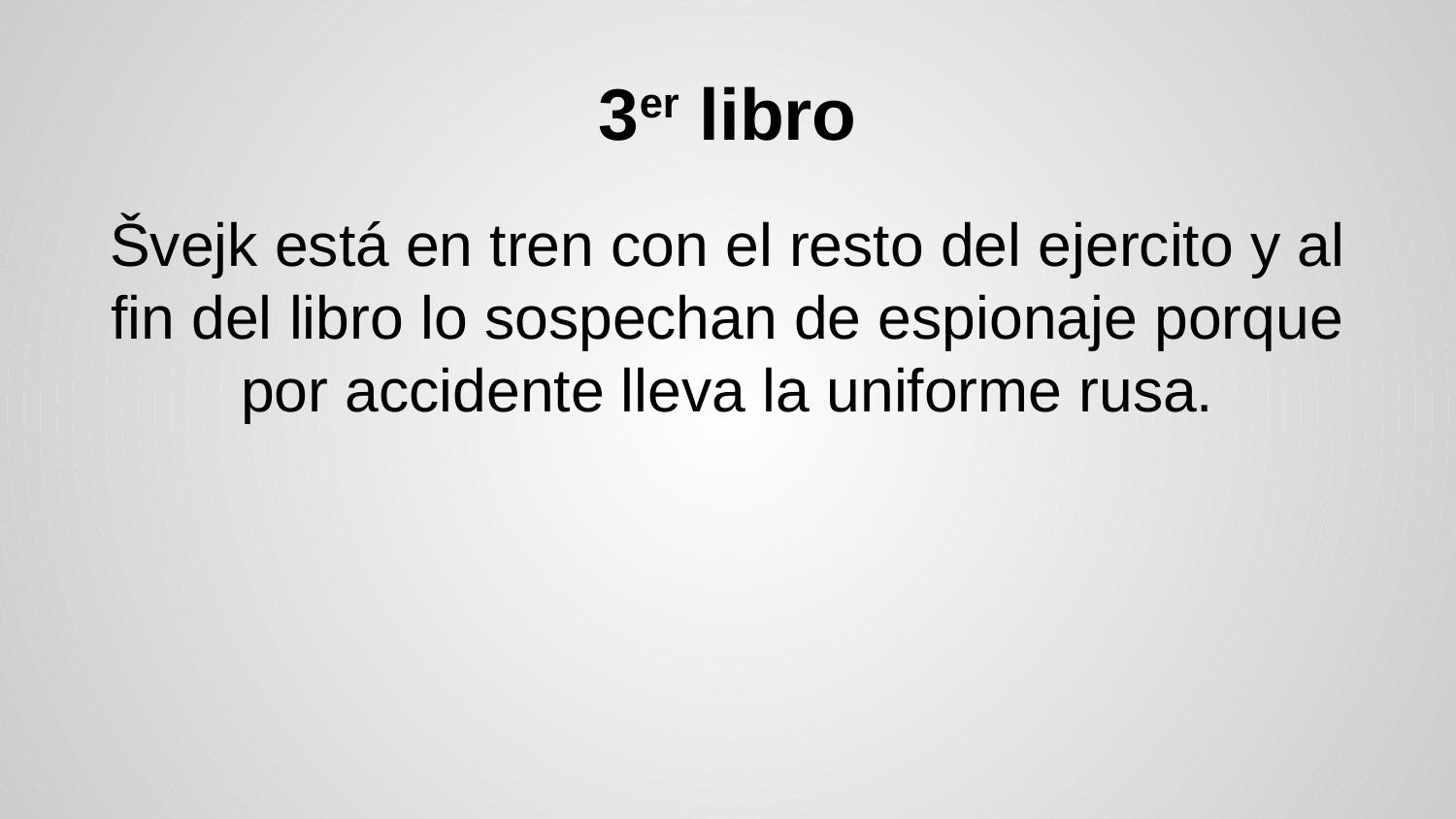

# 3er libro
Švejk está en tren con el resto del ejercito y al fin del libro lo sospechan de espionaje porque por accidente lleva la uniforme rusa.